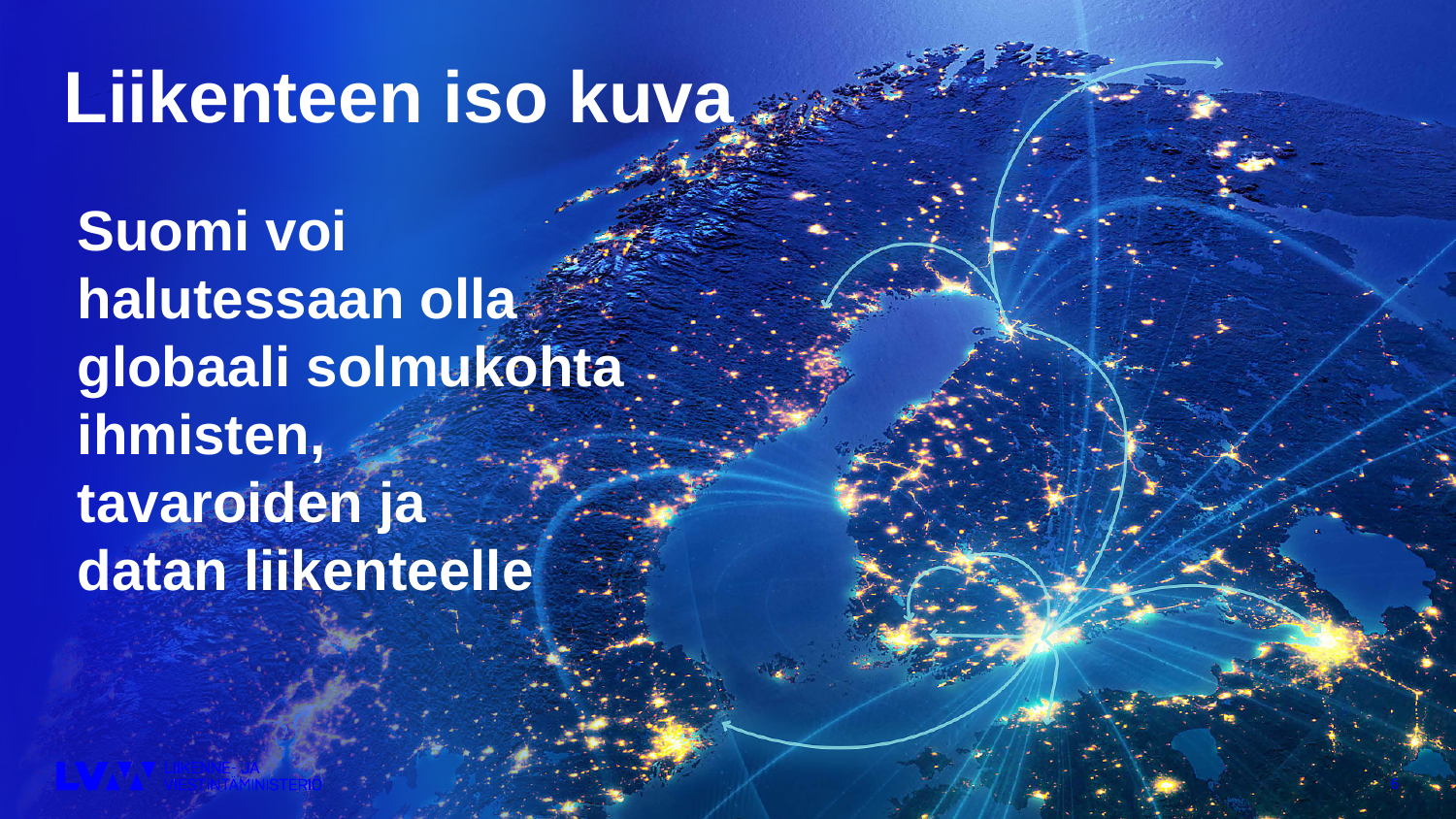

Liikenteen iso kuva
Suomi voi halutessaan olla globaali solmukohta ihmisten, tavaroiden ja
datan liikenteelle
6